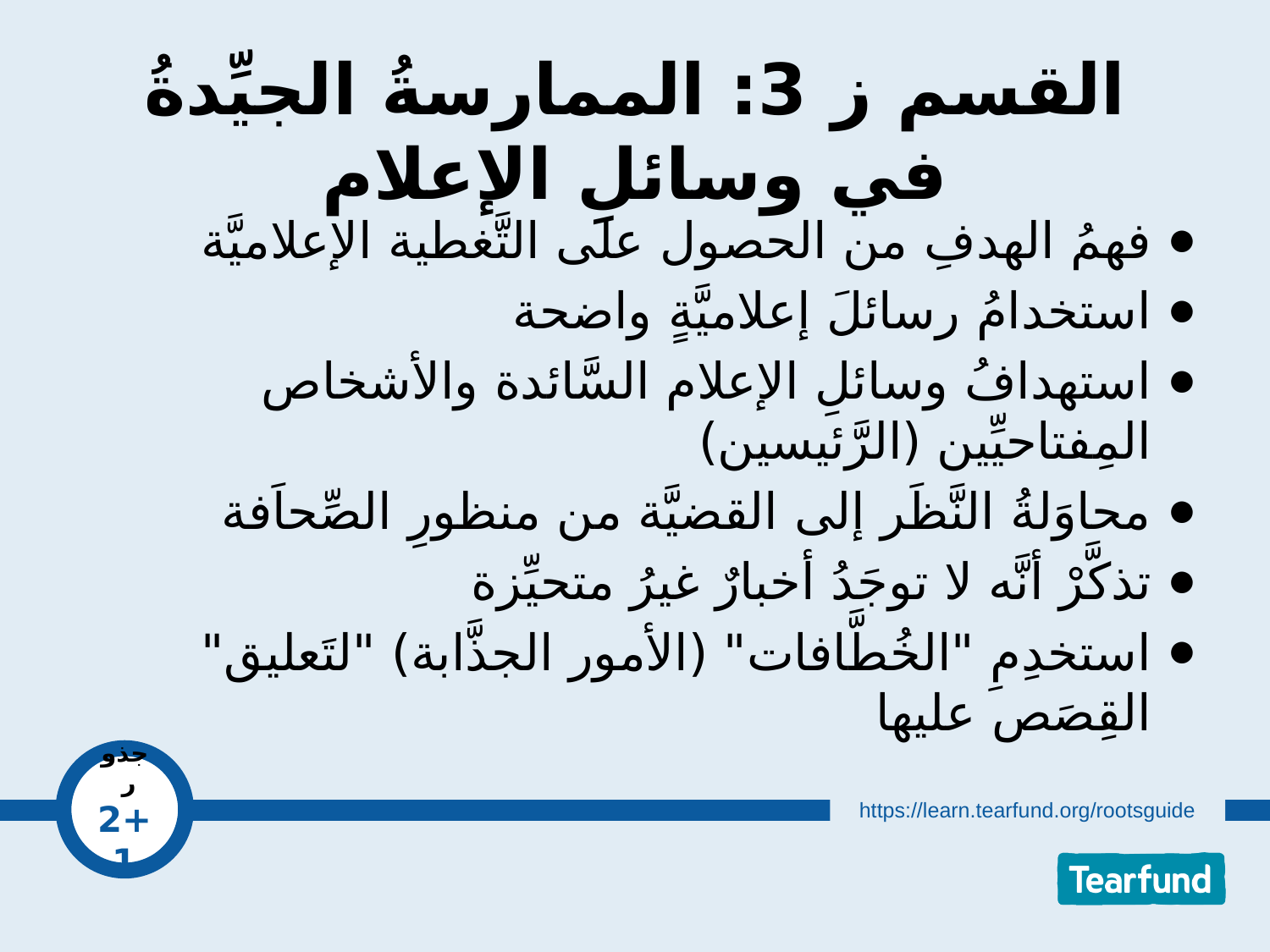

# القسم ز 3: الممارسةُ الجيِّدةُ في وسائلِ الإعلام
فهمُ الهدفِ من الحصول على التَّغطية الإعلاميَّة
استخدامُ رسائلَ إعلاميَّةٍ واضحة
استهدافُ وسائلِ الإعلام السَّائدة والأشخاص المِفتاحيِّين (الرَّئيسين)
محاوَلةُ النَّظَر إلى القضيَّة من منظورِ الصِّحاَفة
تذكَّرْ أنَّه لا توجَدُ أخبارٌ غيرُ متحيِّزة
استخدِمِ "الخُطَّافات" (الأمور الجذَّابة) "لتَعليق" القِصَص عليها